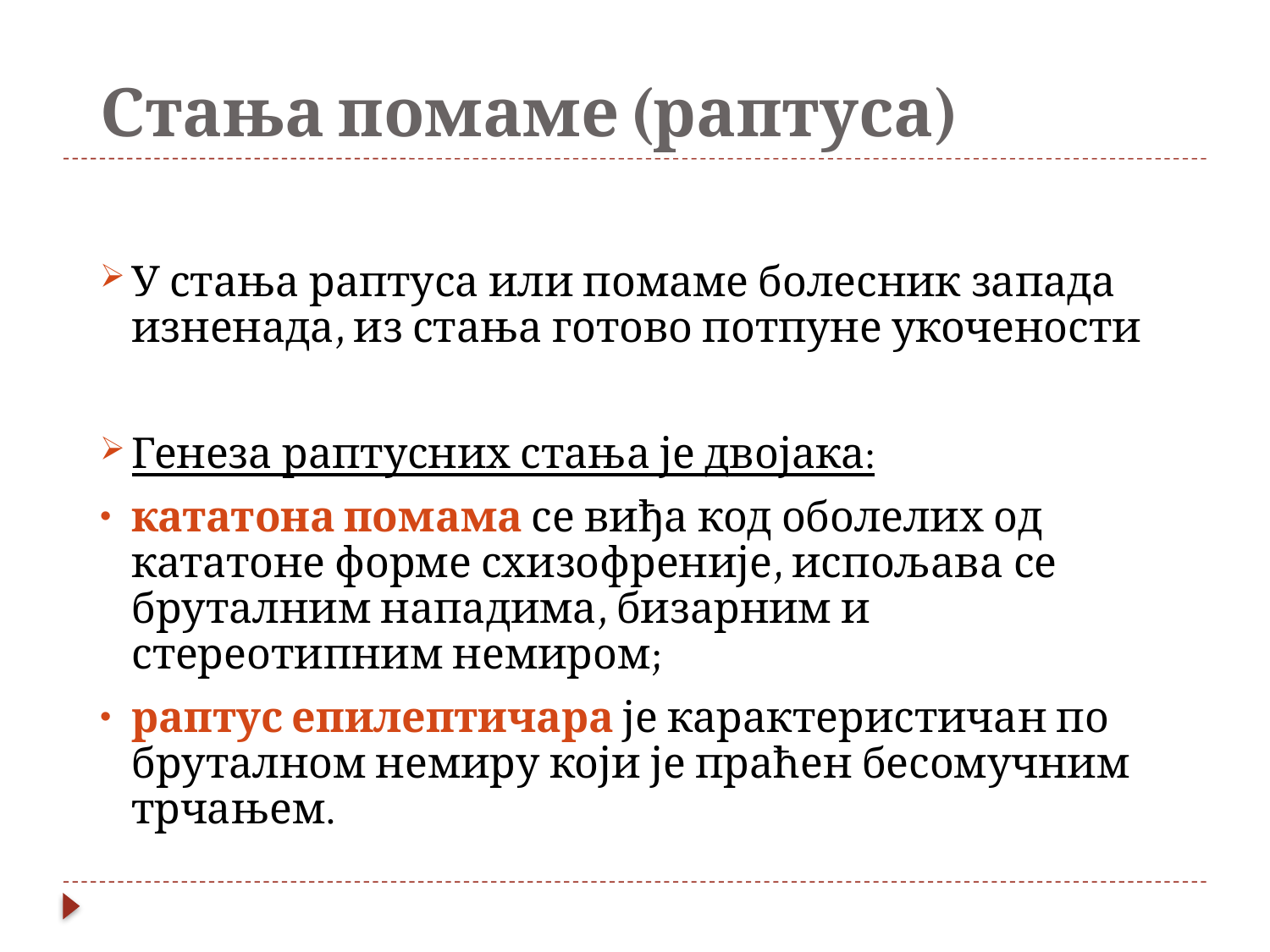

# Стања помаме (раптуса)
У стања раптуса или помаме болесник запада изненада, из стања готово потпуне укочености

Генеза раптусних стања је двојака:
кататона помама се виђа код оболелих од кататоне форме схизофреније, испољава се бруталним нападима, бизарним и стереотипним немиром;
раптус епилептичара је карактеристичан по бруталном немиру који је праћен бесомучним трчањем.